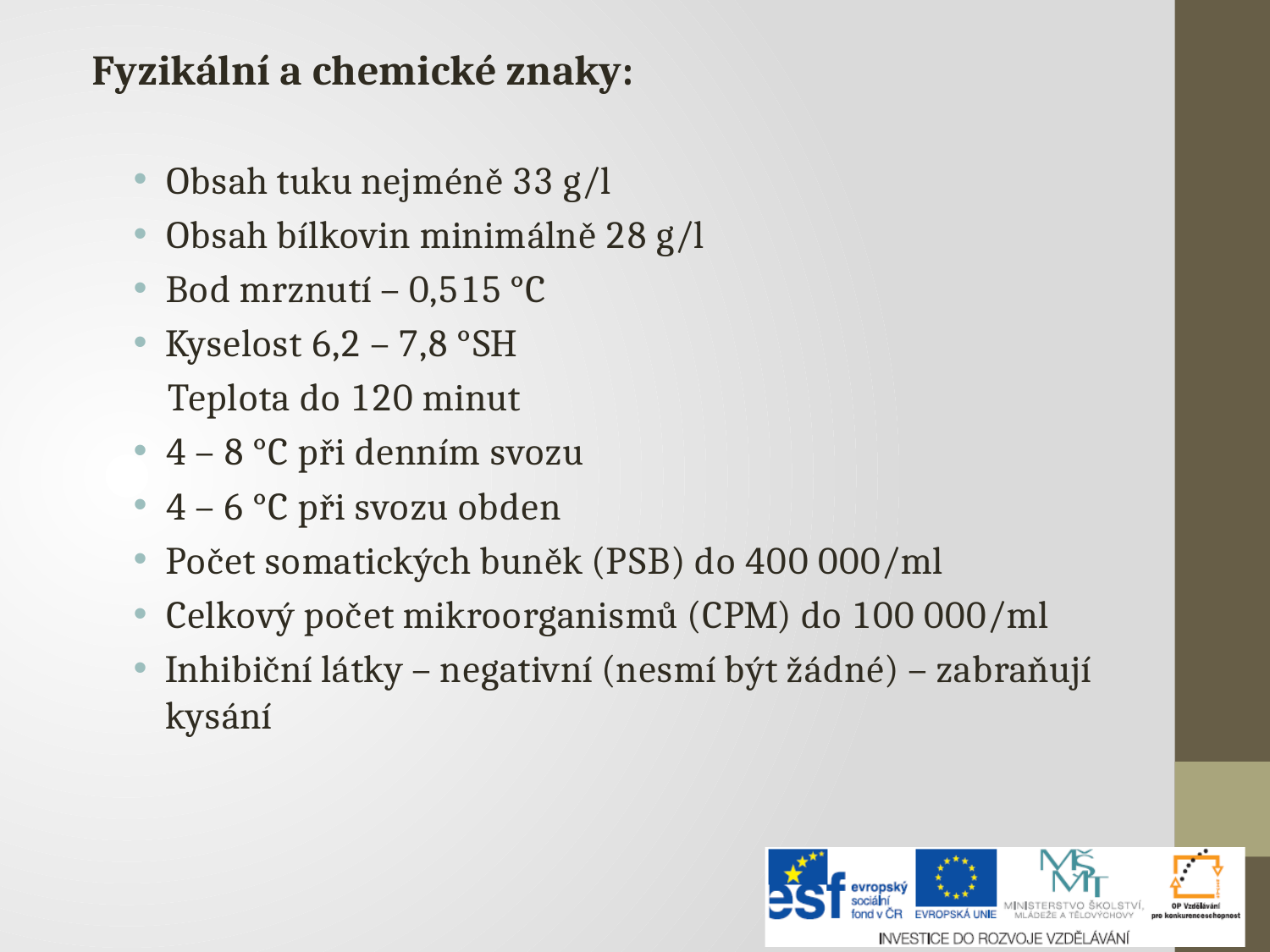

Fyzikální a chemické znaky:

Obsah tuku nejméně 33 g/l
Obsah bílkovin minimálně 28 g/l
Bod mrznutí – 0,515 °C
Kyselost 6,2 – 7,8 °SH
    Teplota do 120 minut
4 – 8 °C při denním svozu
4 – 6 °C při svozu obden
Počet somatických buněk (PSB) do 400 000/ml
Celkový počet mikroorganismů (CPM) do 100 000/ml
Inhibiční látky – negativní (nesmí být žádné) – zabraňují kysání